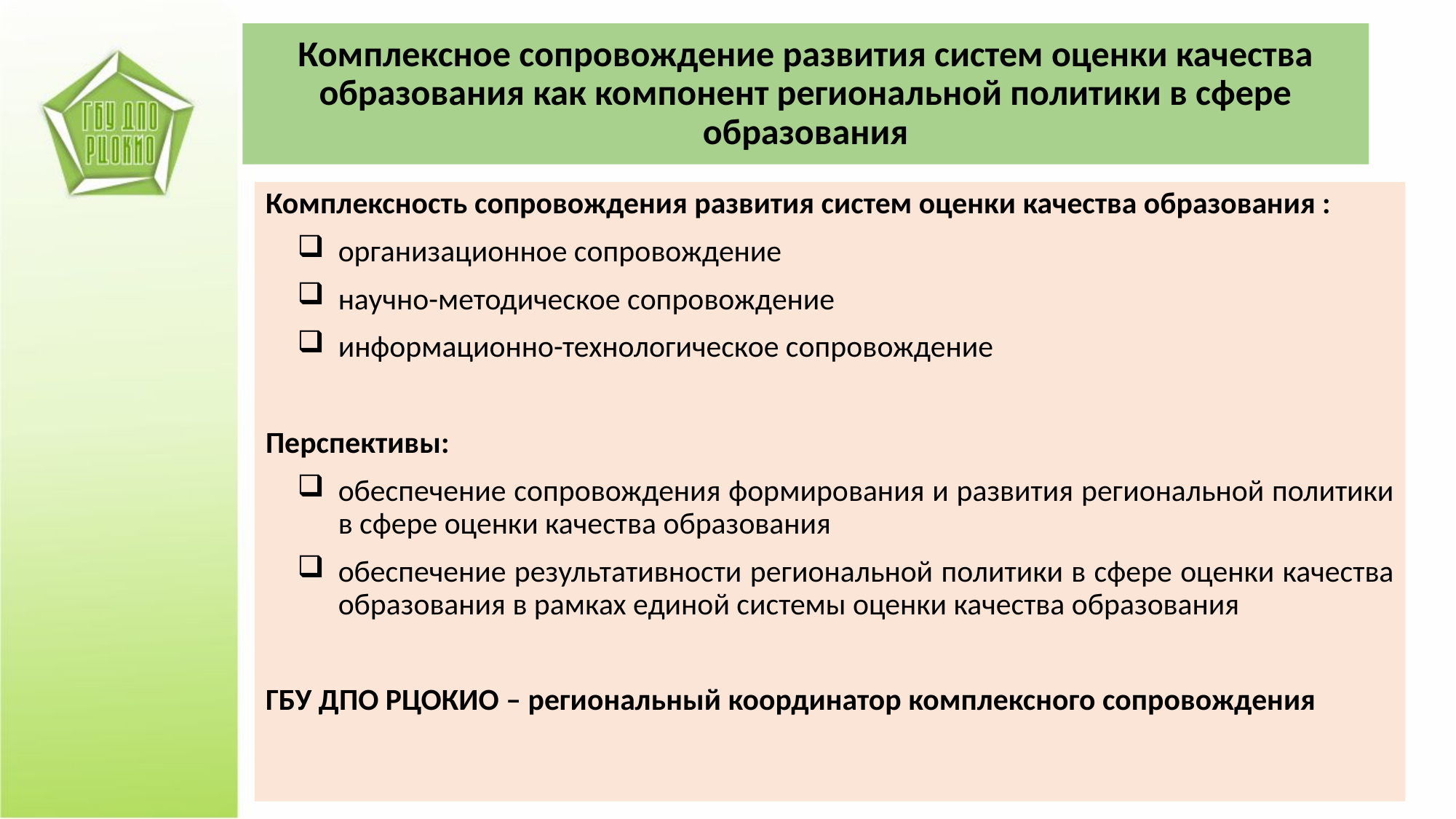

# Комплексное сопровождение развития систем оценки качества образования как компонент региональной политики в сфере образования
Комплексность сопровождения развития систем оценки качества образования :
организационное сопровождение
научно-методическое сопровождение
информационно-технологическое сопровождение

Перспективы:
обеспечение сопровождения формирования и развития региональной политики в сфере оценки качества образования
обеспечение результативности региональной политики в сфере оценки качества образования в рамках единой системы оценки качества образования

ГБУ ДПО РЦОКИО – региональный координатор комплексного сопровождения